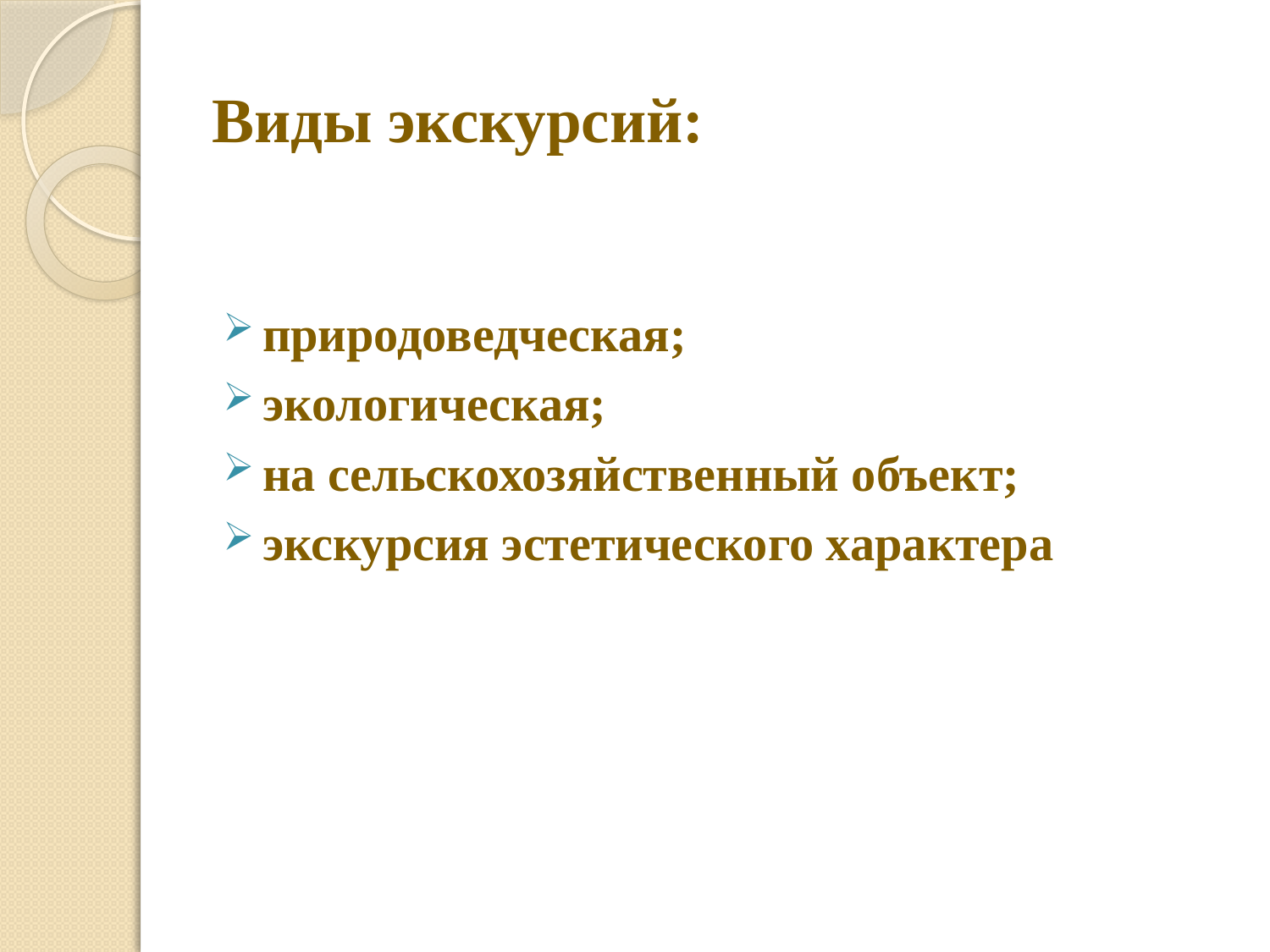

# Виды экскурсий:
природоведческая;
экологическая;
на сельскохозяйственный объект;
экскурсия эстетического характера